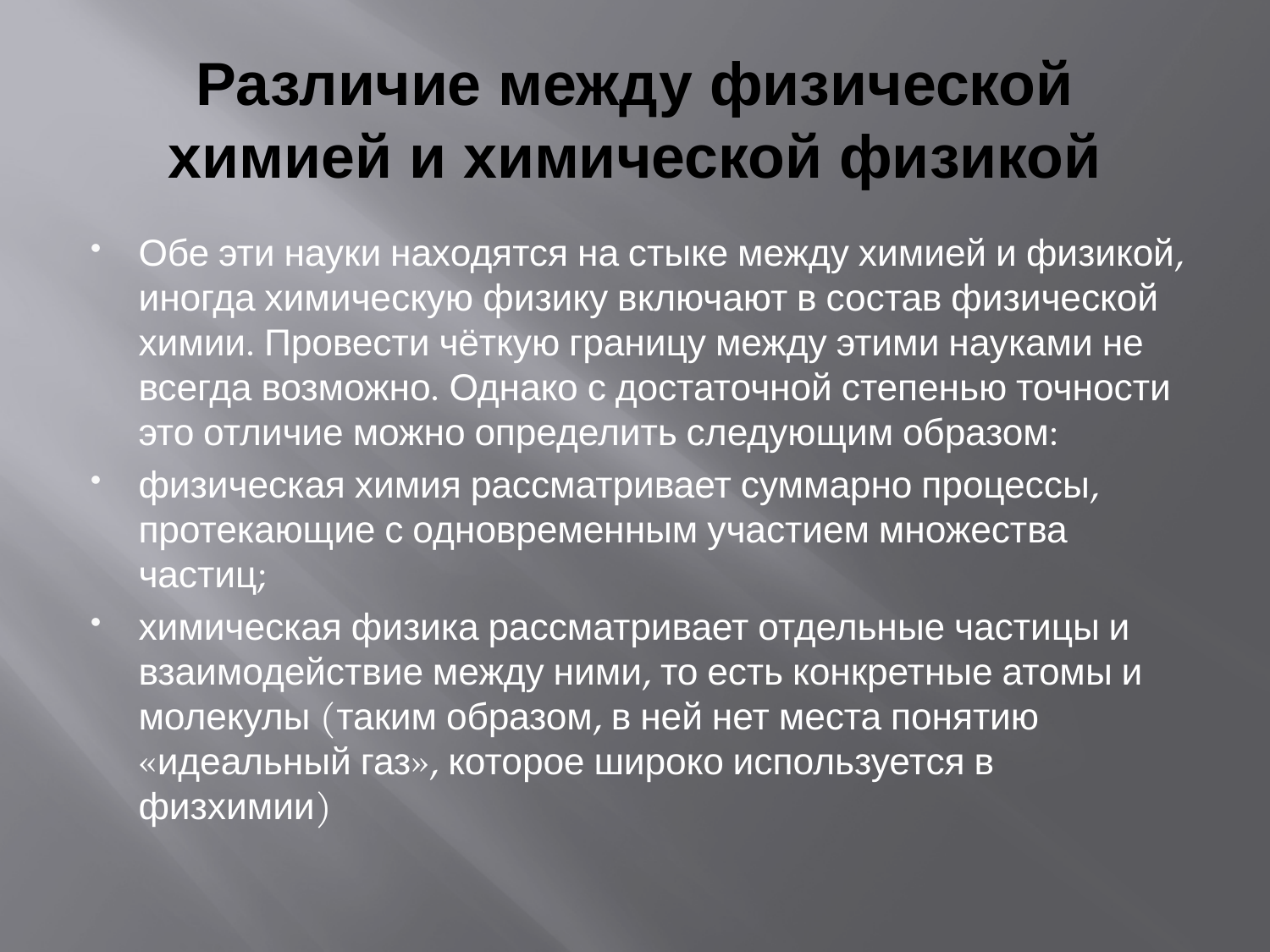

# Различие между физической химией и химической физикой
Обе эти науки находятся на стыке между химией и физикой, иногда химическую физику включают в состав физической химии. Провести чёткую границу между этими науками не всегда возможно. Однако с достаточной степенью точности это отличие можно определить следующим образом:
физическая химия рассматривает суммарно процессы, протекающие с одновременным участием множества частиц;
химическая физика рассматривает отдельные частицы и взаимодействие между ними, то есть конкретные атомы и молекулы (таким образом, в ней нет места понятию «идеальный газ», которое широко используется в физхимии)